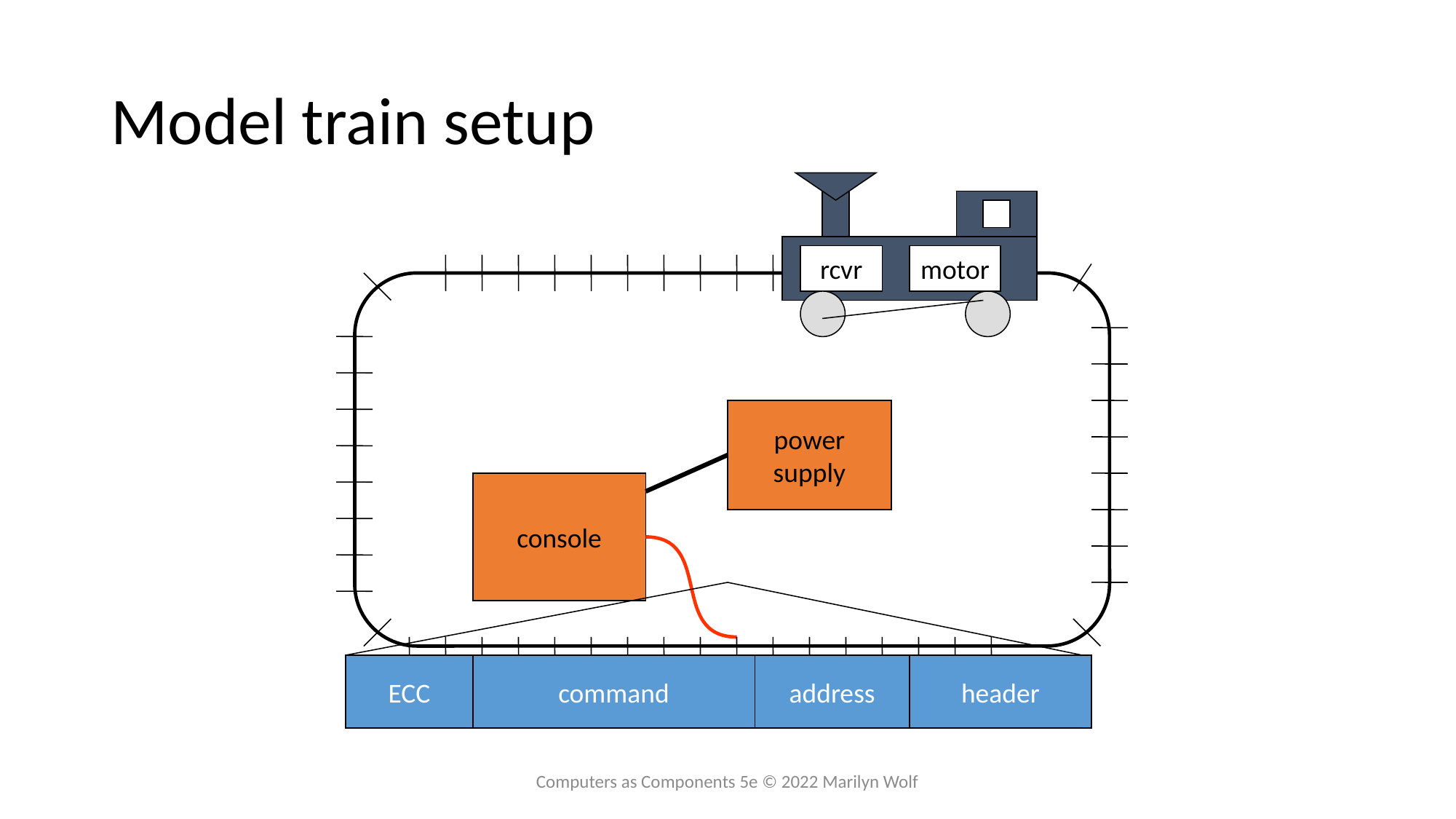

# Model train setup

rcvr
motor

power
supply

console

ECC
command
address
header

Computers as Components 5e © 2022 Marilyn Wolf